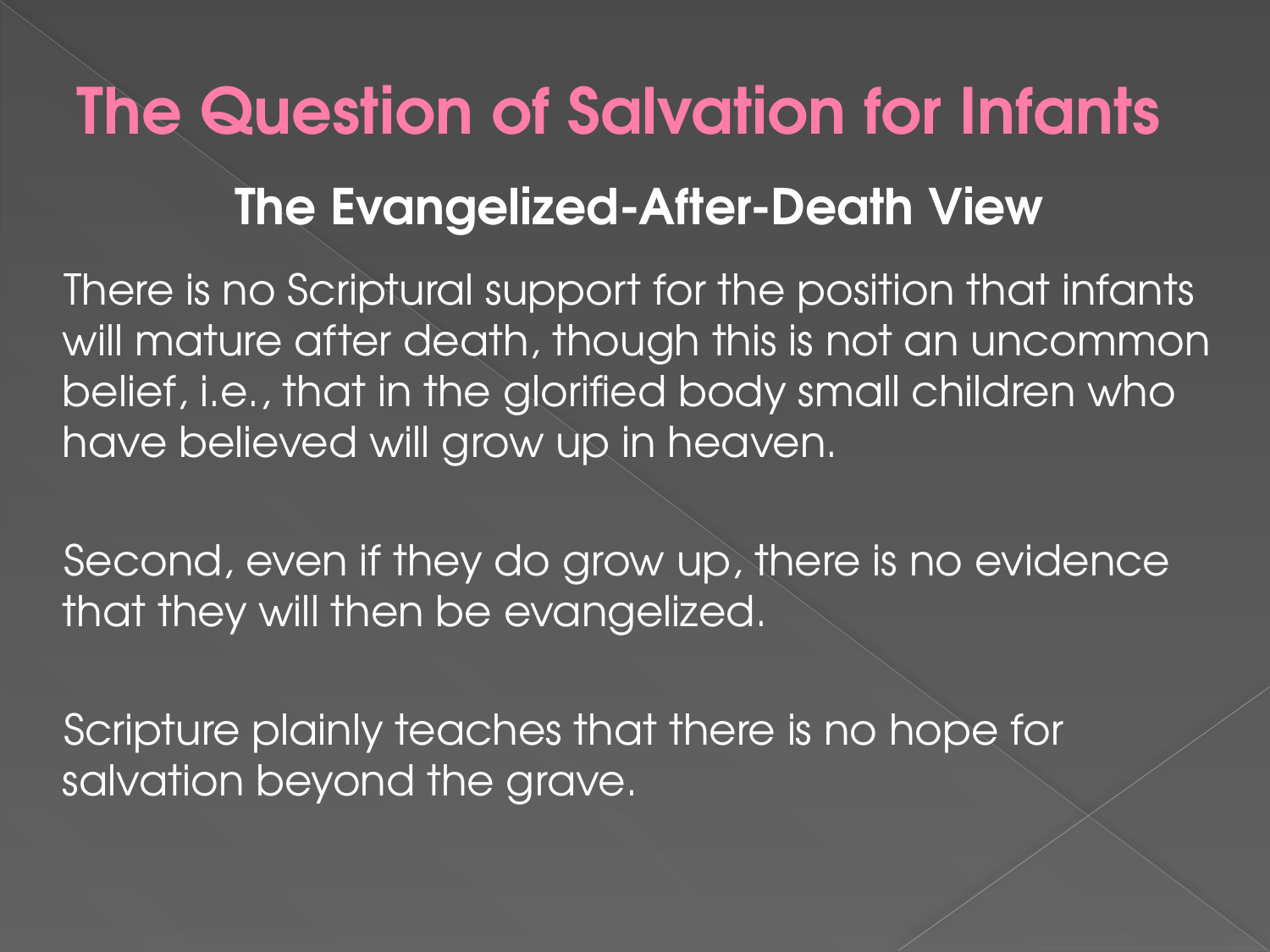

# The Question of Salvation for Infants
The Evangelized-After-Death View

There is no Scriptural support for the position that infants will mature after death, though this is not an uncommon belief, i.e., that in the glorified body small children who have believed will grow up in heaven.

Second, even if they do grow up, there is no evidence that they will then be evangelized.

Scripture plainly teaches that there is no hope for salvation beyond the grave.